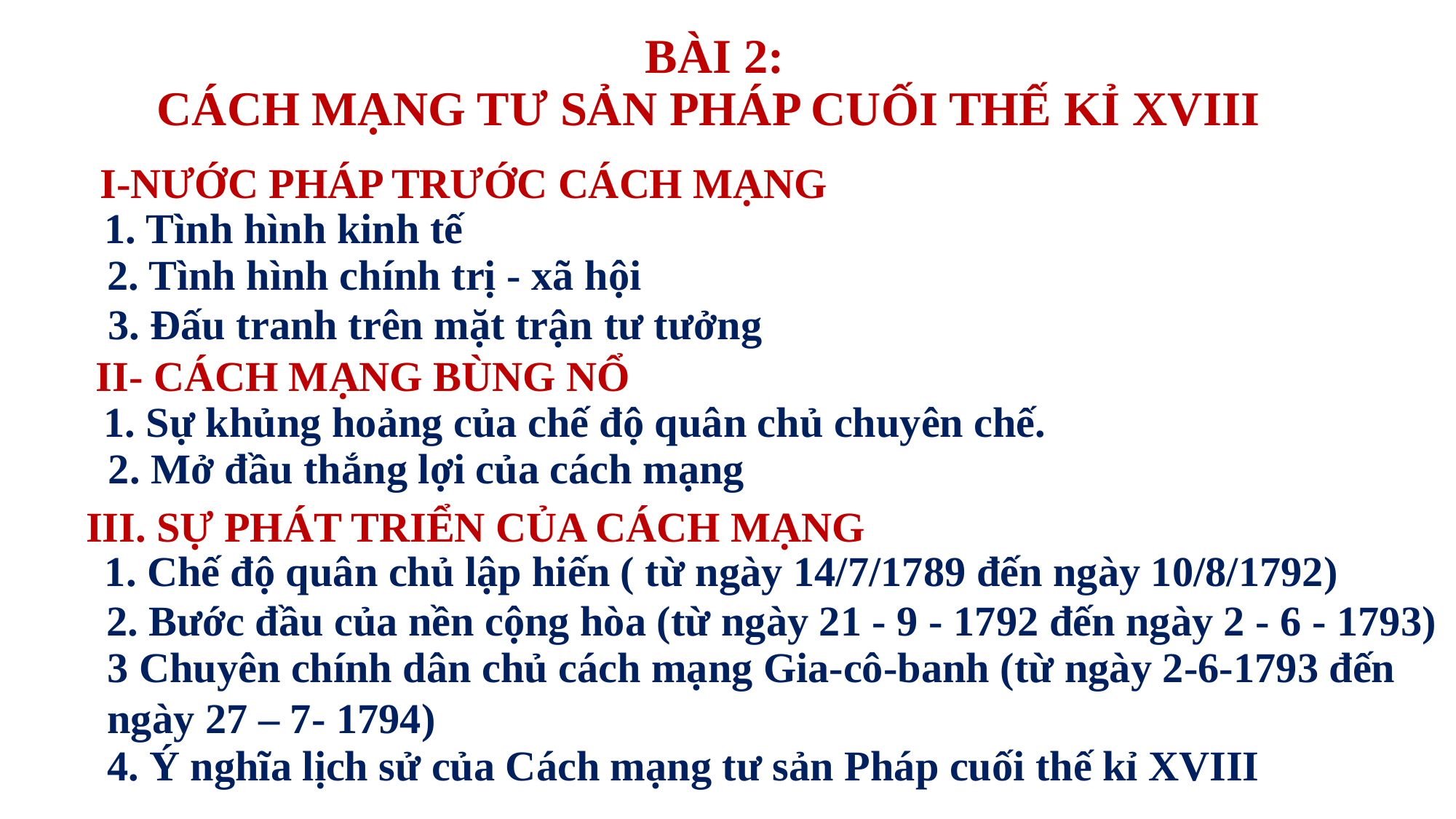

# BÀI 2: CÁCH MẠNG TƯ SẢN PHÁP CUỐI THẾ KỈ XVIII
I-NƯỚC PHÁP TRƯỚC CÁCH MẠNG
1. Tình hình kinh tế
2. Tình hình chính trị - xã hội
3. Đấu tranh trên mặt trận tư tưởng
II- CÁCH MẠNG BÙNG NỔ
1. Sự khủng hoảng của chế độ quân chủ chuyên chế.
2. Mở đầu thắng lợi của cách mạng
III. SỰ PHÁT TRIỂN CỦA CÁCH MẠNG
1. Chế độ quân chủ lập hiến ( từ ngày 14/7/1789 đến ngày 10/8/1792)
2. Bước đầu của nền cộng hòa (từ ngày 21 - 9 - 1792 đến ngày 2 - 6 - 1793)
3 Chuyên chính dân chủ cách mạng Gia-cô-banh (từ ngày 2-6-1793 đến ngày 27 – 7- 1794)
4. Ý nghĩa lịch sử của Cách mạng tư sản Pháp cuối thế kỉ XVIII